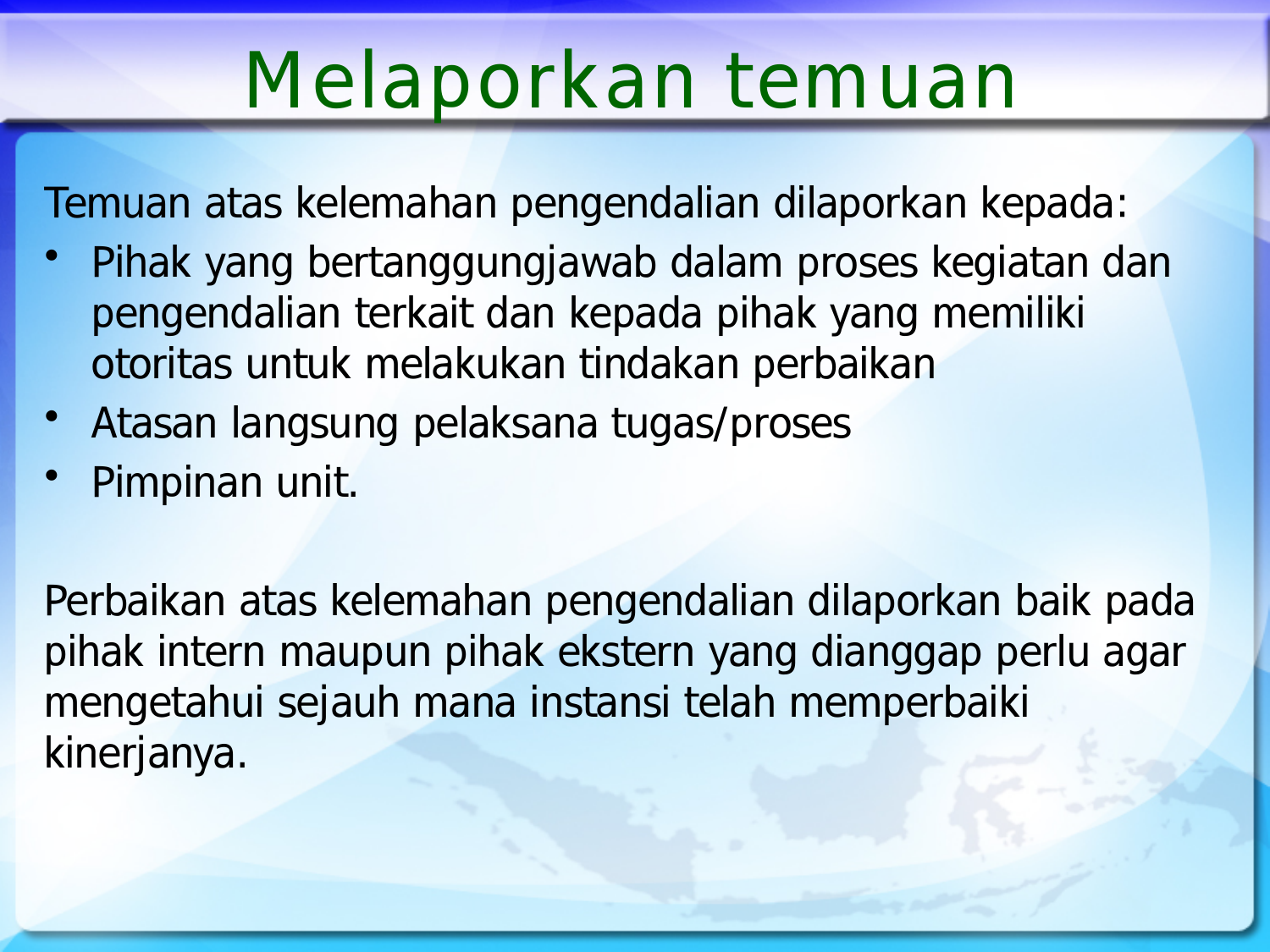

# Melaporkan temuan
Temuan atas kelemahan pengendalian dilaporkan kepada:
Pihak yang bertanggungjawab dalam proses kegiatan dan pengendalian terkait dan kepada pihak yang memiliki otoritas untuk melakukan tindakan perbaikan
Atasan langsung pelaksana tugas/proses
Pimpinan unit.

Perbaikan atas kelemahan pengendalian dilaporkan baik pada pihak intern maupun pihak ekstern yang dianggap perlu agar mengetahui sejauh mana instansi telah memperbaiki kinerjanya.